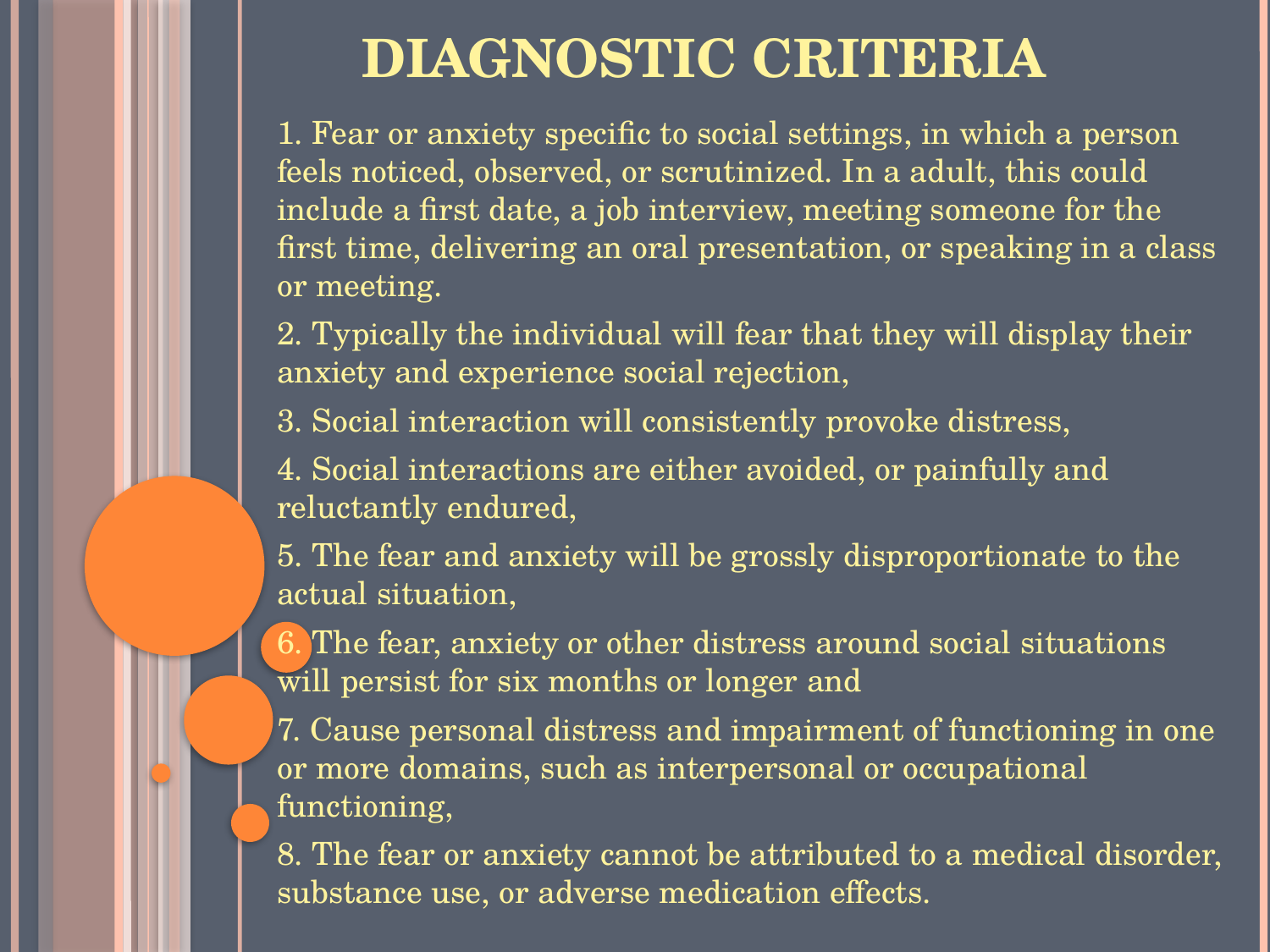

# Diagnostic criteria
1. Fear or anxiety specific to social settings, in which a person feels noticed, observed, or scrutinized. In a adult, this could include a first date, a job interview, meeting someone for the first time, delivering an oral presentation, or speaking in a class or meeting.
2. Typically the individual will fear that they will display their anxiety and experience social rejection,
3. Social interaction will consistently provoke distress,
4. Social interactions are either avoided, or painfully and reluctantly endured,
5. The fear and anxiety will be grossly disproportionate to the actual situation,
6. The fear, anxiety or other distress around social situations will persist for six months or longer and
7. Cause personal distress and impairment of functioning in one or more domains, such as interpersonal or occupational functioning,
8. The fear or anxiety cannot be attributed to a medical disorder, substance use, or adverse medication effects.